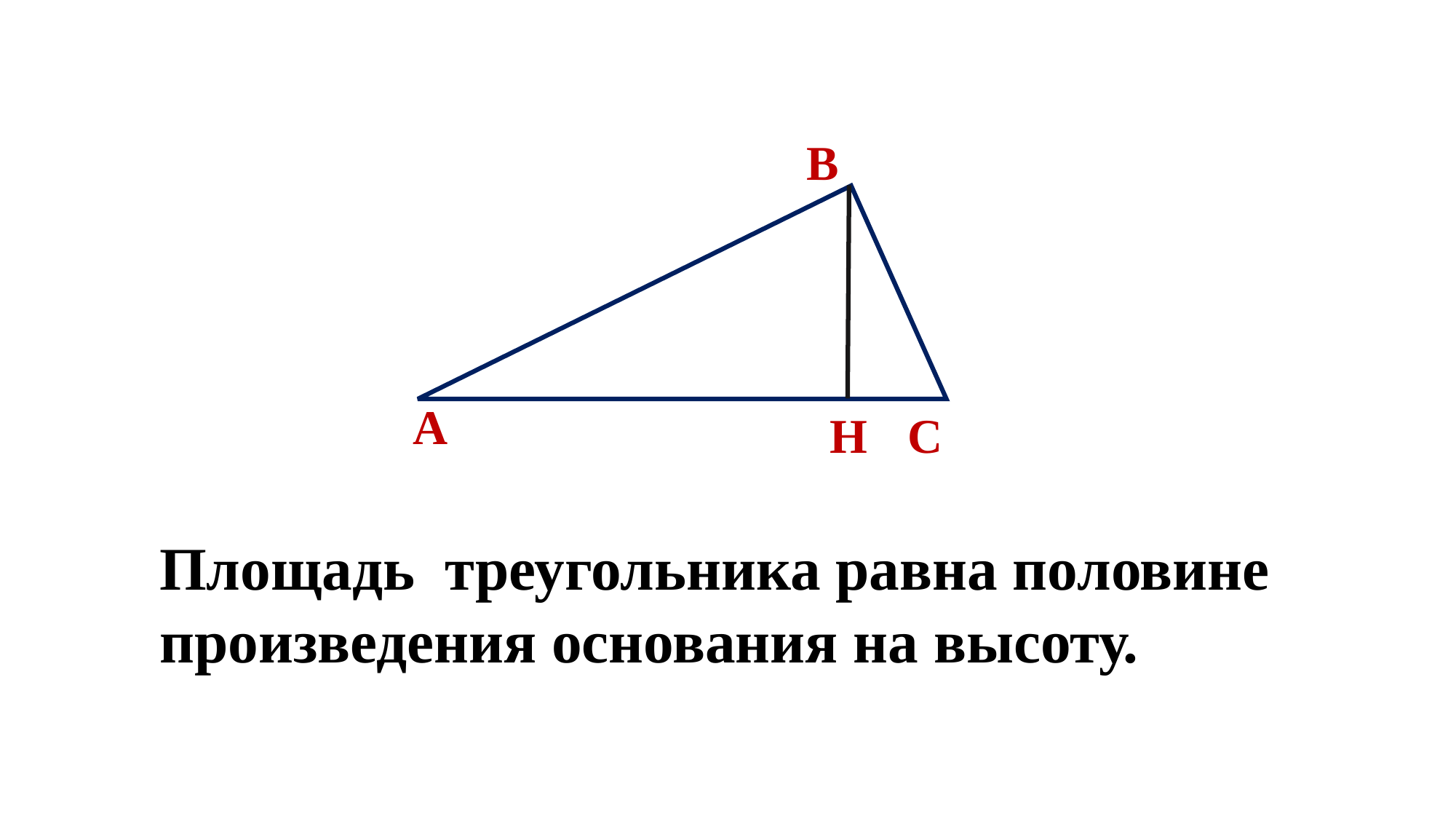

В

А
Н
С
Площадь  треугольника равна половине произведения основания на высоту.